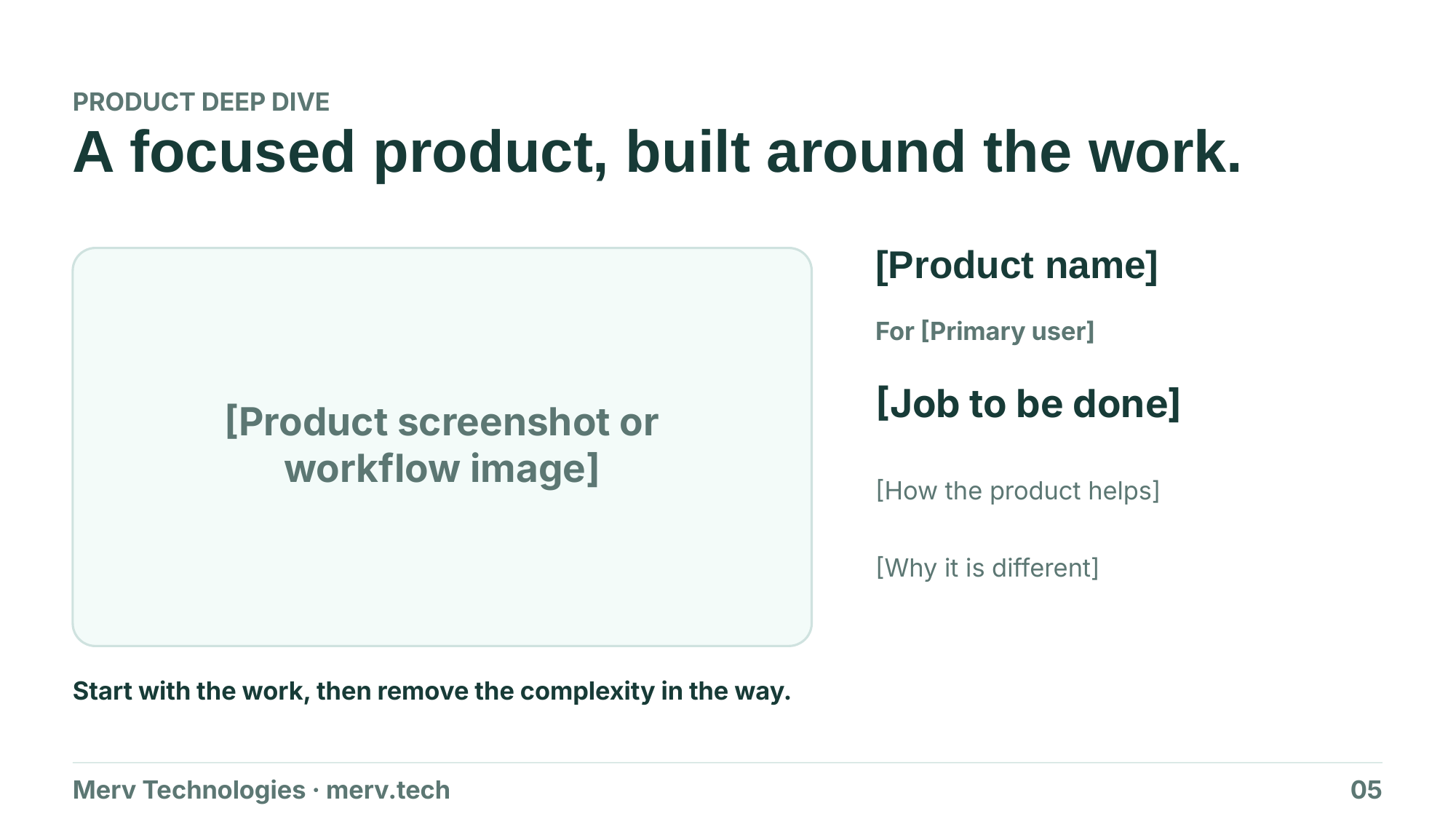

PRODUCT DEEP DIVE
A focused product, built around the work.
[Product name]

For [Primary user]
[Job to be done]
[Product screenshot or workflow image]
[How the product helps]
[Why it is different]
Start with the work, then remove the complexity in the way.

Merv Technologies · merv.tech
05